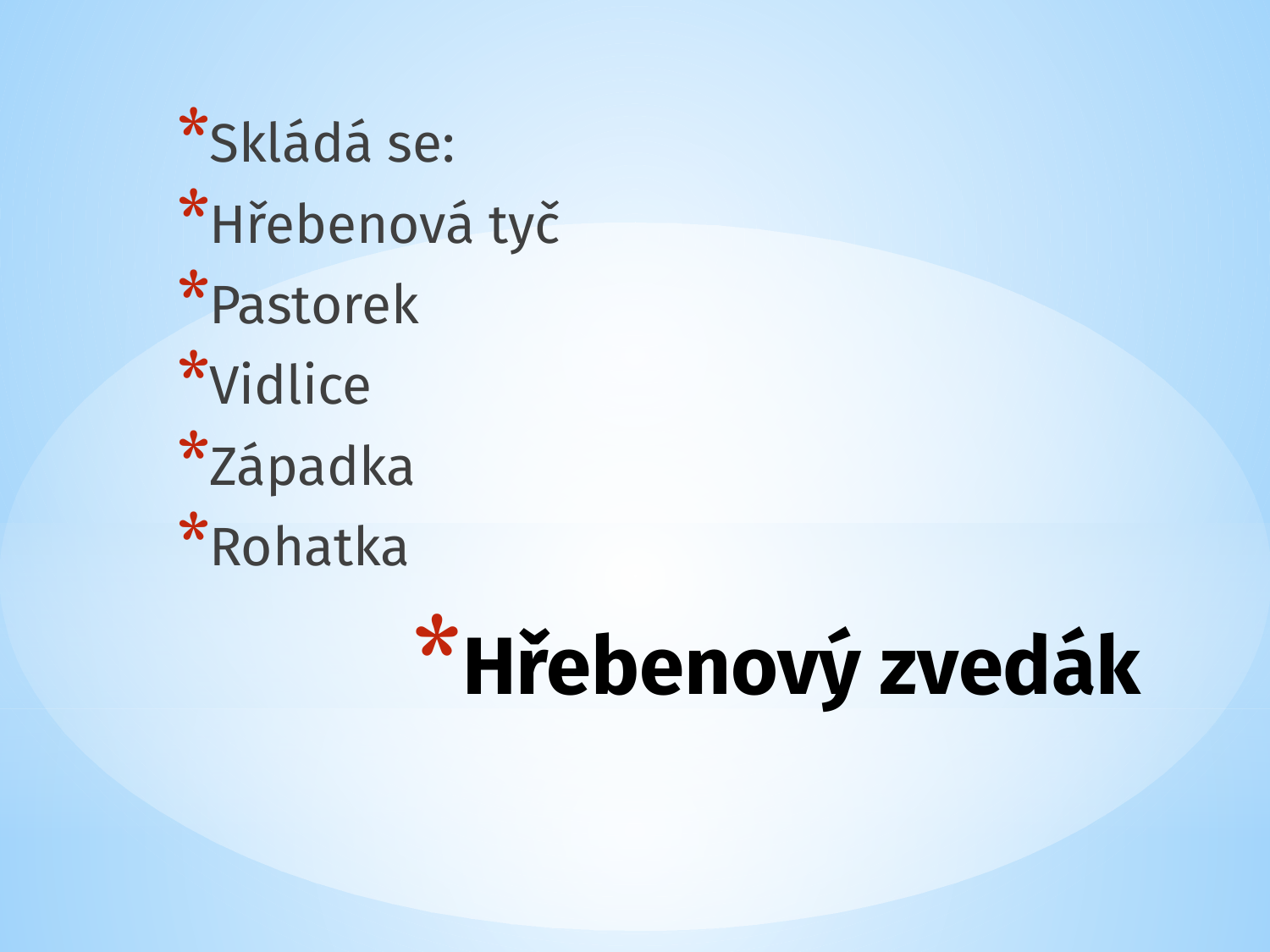

Skládá se:
Hřebenová tyč
Pastorek
Vidlice
Západka
Rohatka
# Hřebenový zvedák